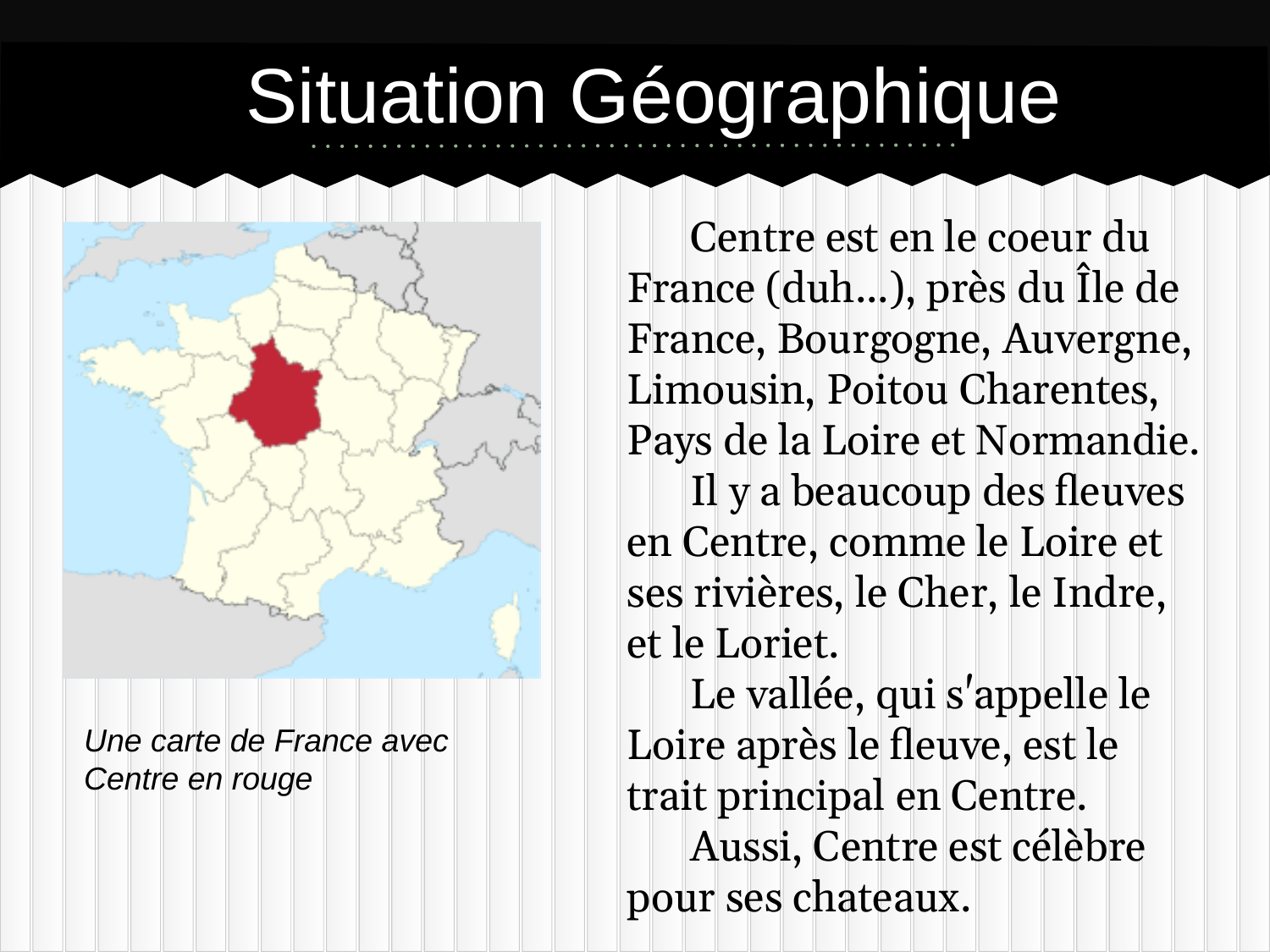

# Situation Géographique
Centre est en le coeur du France (duh...), près du Île de France, Bourgogne, Auvergne, Limousin, Poitou Charentes, Pays de la Loire et Normandie.
Il y a beaucoup des fleuves en Centre, comme le Loire et ses rivières, le Cher, le Indre, et le Loriet.
Le vallée, qui s'appelle le Loire après le fleuve, est le trait principal en Centre.
Aussi, Centre est célèbre pour ses chateaux.

Une carte de France avec Centre en rouge